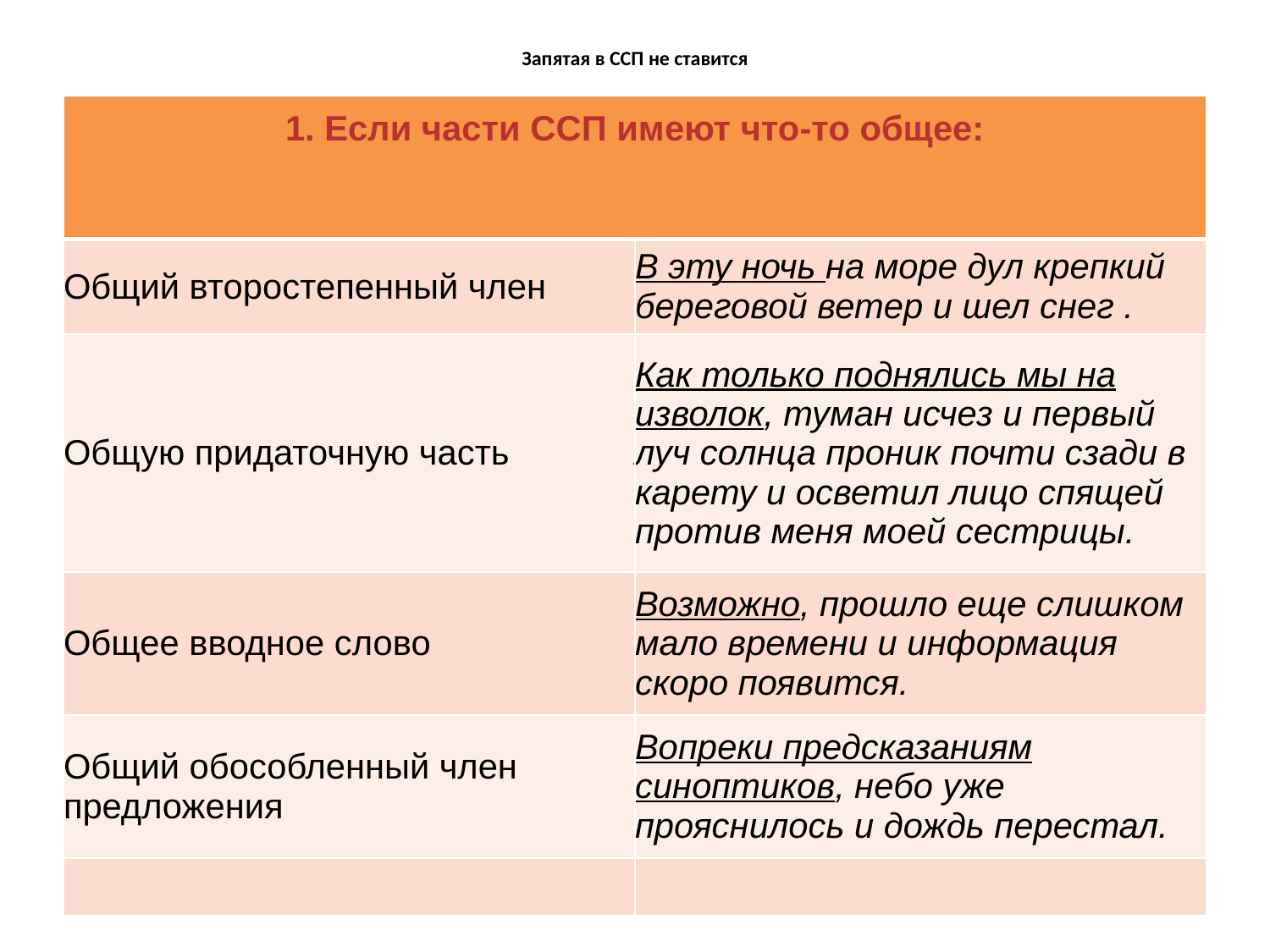

# Запятая в ССП не ставится
| 1. Если части ССП имеют что-то общее: |  |
| --- | --- |
| Общий второстепенный член | В эту ночь на море дул крепкий береговой ветер и шел снег . |
| Общую придаточную часть | Как только поднялись мы на изволок, туман исчез и первый луч солнца проник почти сзади в карету и осветил лицо спящей против меня моей сестрицы. |
| Общее вводное слово | Возможно, прошло еще слишком мало времени и информация скоро появится. |
| Общий обособленный член предложения | Вопреки предсказаниям синоптиков, небо уже прояснилось и дождь перестал. |
|  |  |